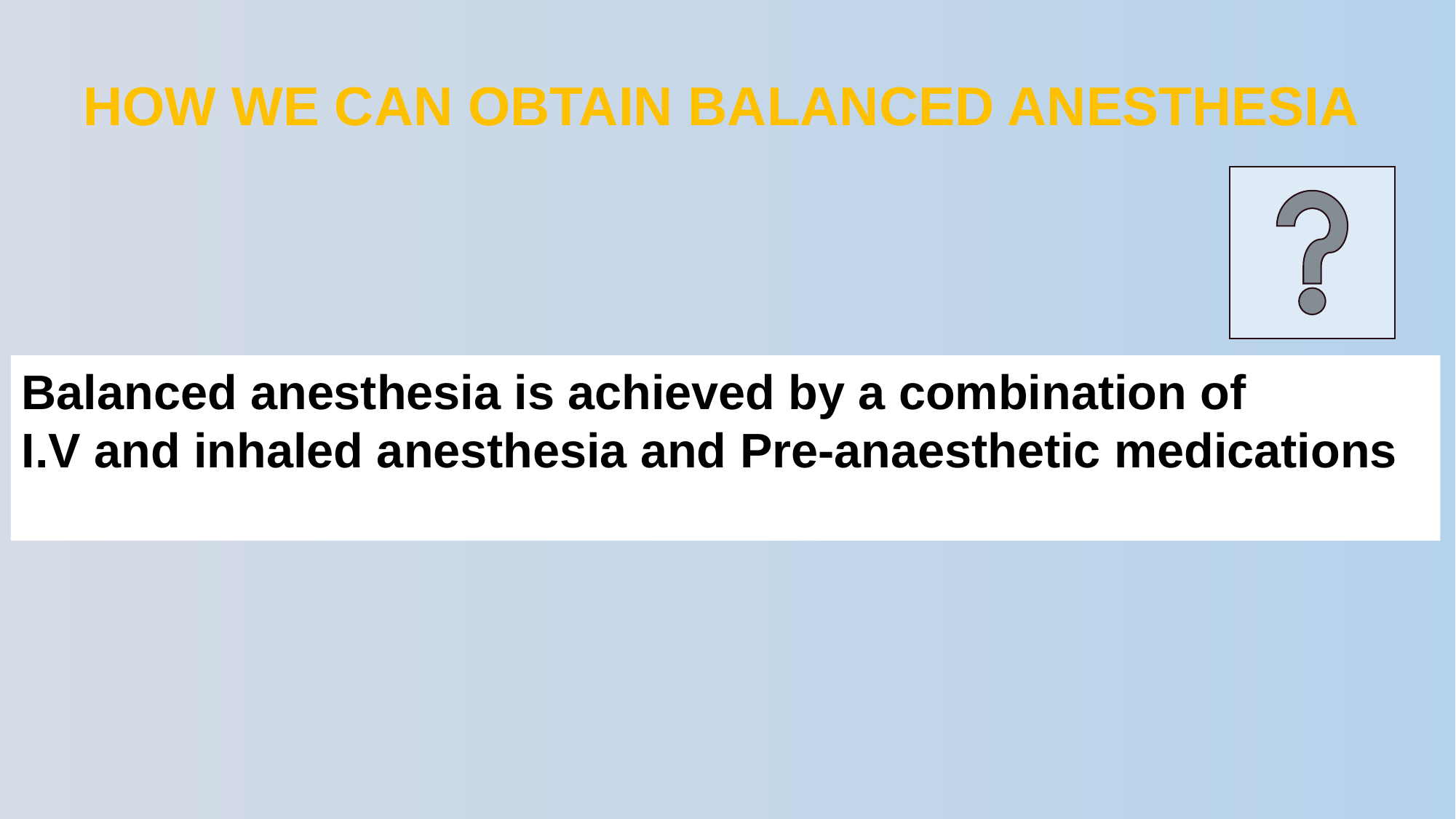

How we can obtain balanced anesthesia

Balanced anesthesia is achieved by a combination of
I.V and inhaled anesthesia and Pre-anaesthetic medications